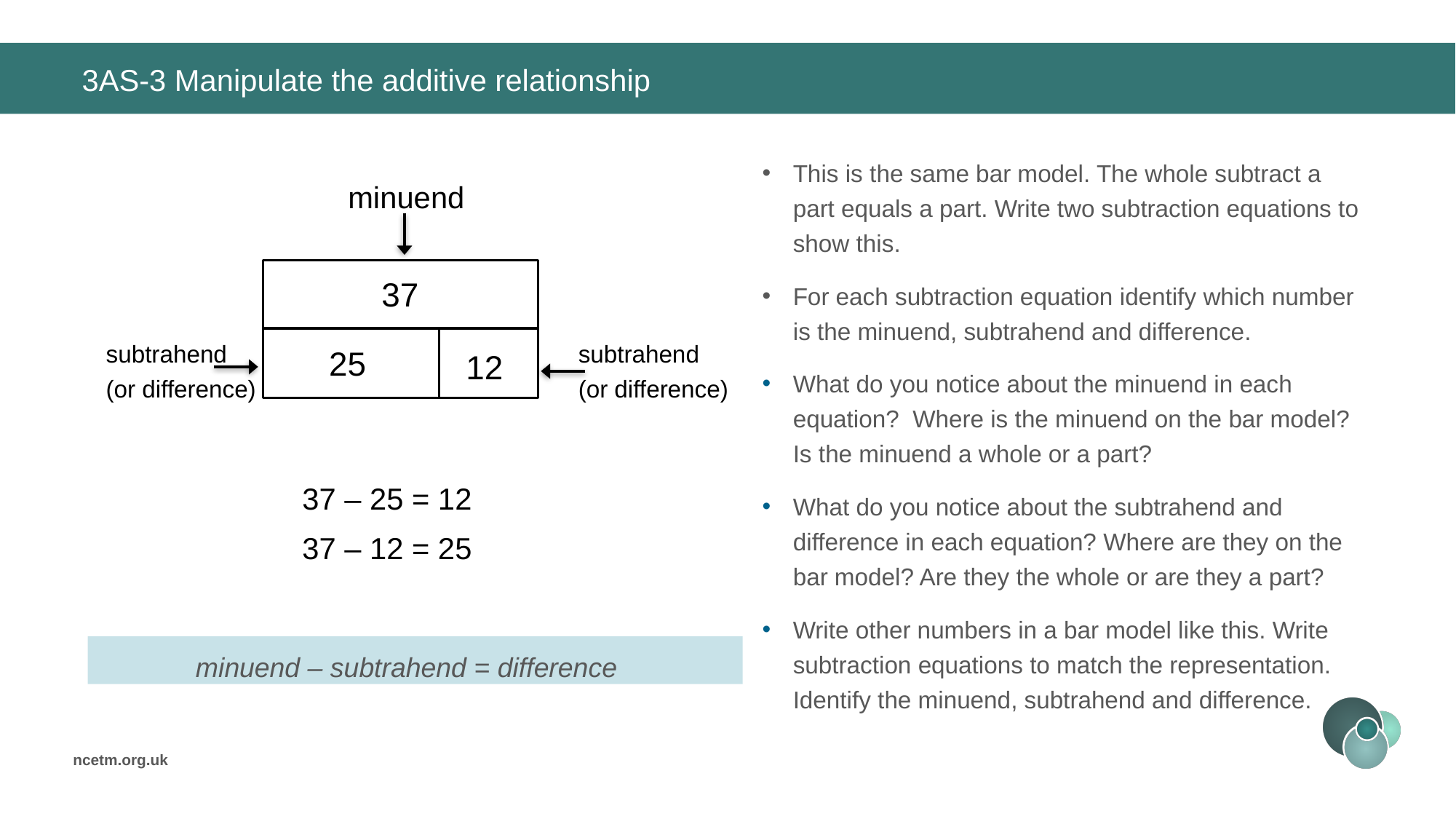

# 3AS-3 Manipulate the additive relationship
This is the same bar model. The whole subtract a part equals a part. Write two subtraction equations to show this.
For each subtraction equation identify which number is the minuend, subtrahend and difference.
What do you notice about the minuend in each equation?  Where is the minuend on the bar model? Is the minuend a whole or a part?
What do you notice about the subtrahend and difference in each equation? Where are they on the bar model? Are they the whole or are they a part?
Write other numbers in a bar model like this. Write subtraction equations to match the representation.  Identify the minuend, subtrahend and difference.

minuend

37
25
12
subtrahend (or difference)
subtrahend (or difference)
37 – 25 = 12
37 – 12 = 25

minuend – subtrahend = difference